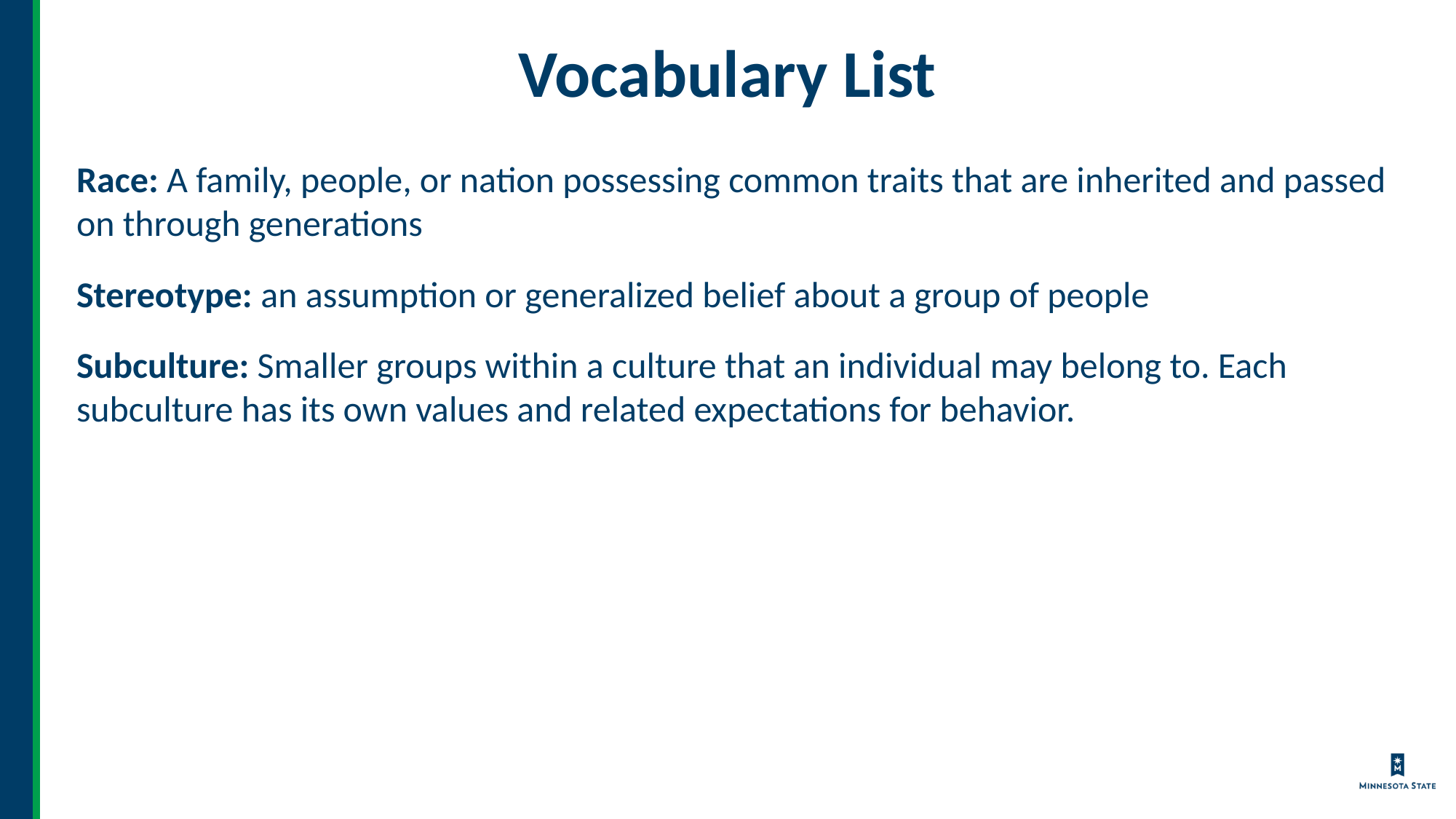

# Vocabulary List
Race: A family, people, or nation possessing common traits that are inherited and passed on through generations
Stereotype: an assumption or generalized belief about a group of people
Subculture: Smaller groups within a culture that an individual may belong to. Each subculture has its own values and related expectations for behavior.